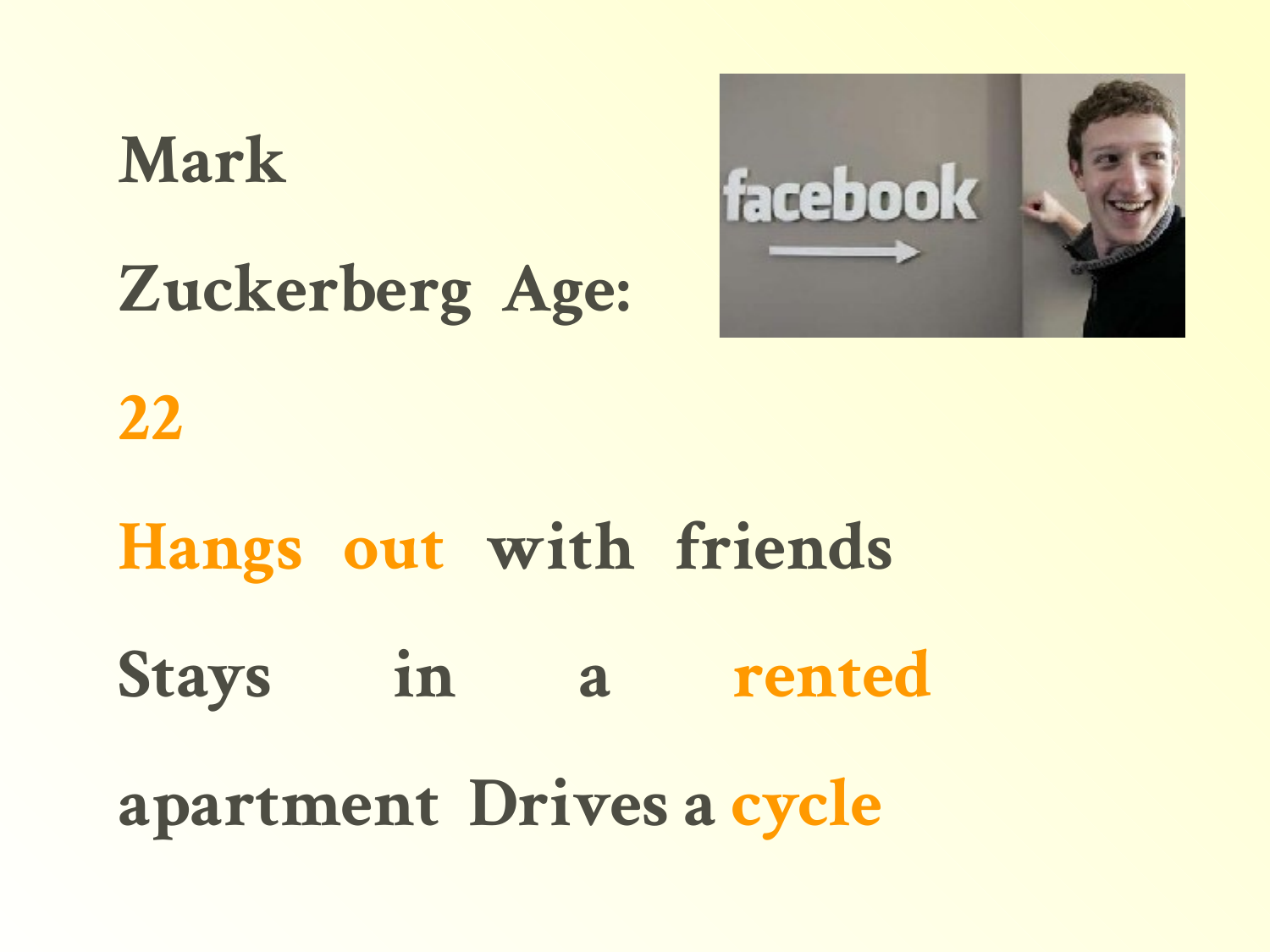

Mark Zuckerberg  Age: 22

Hangs out with friends  Stays in a rented apartment  Drives a cycle